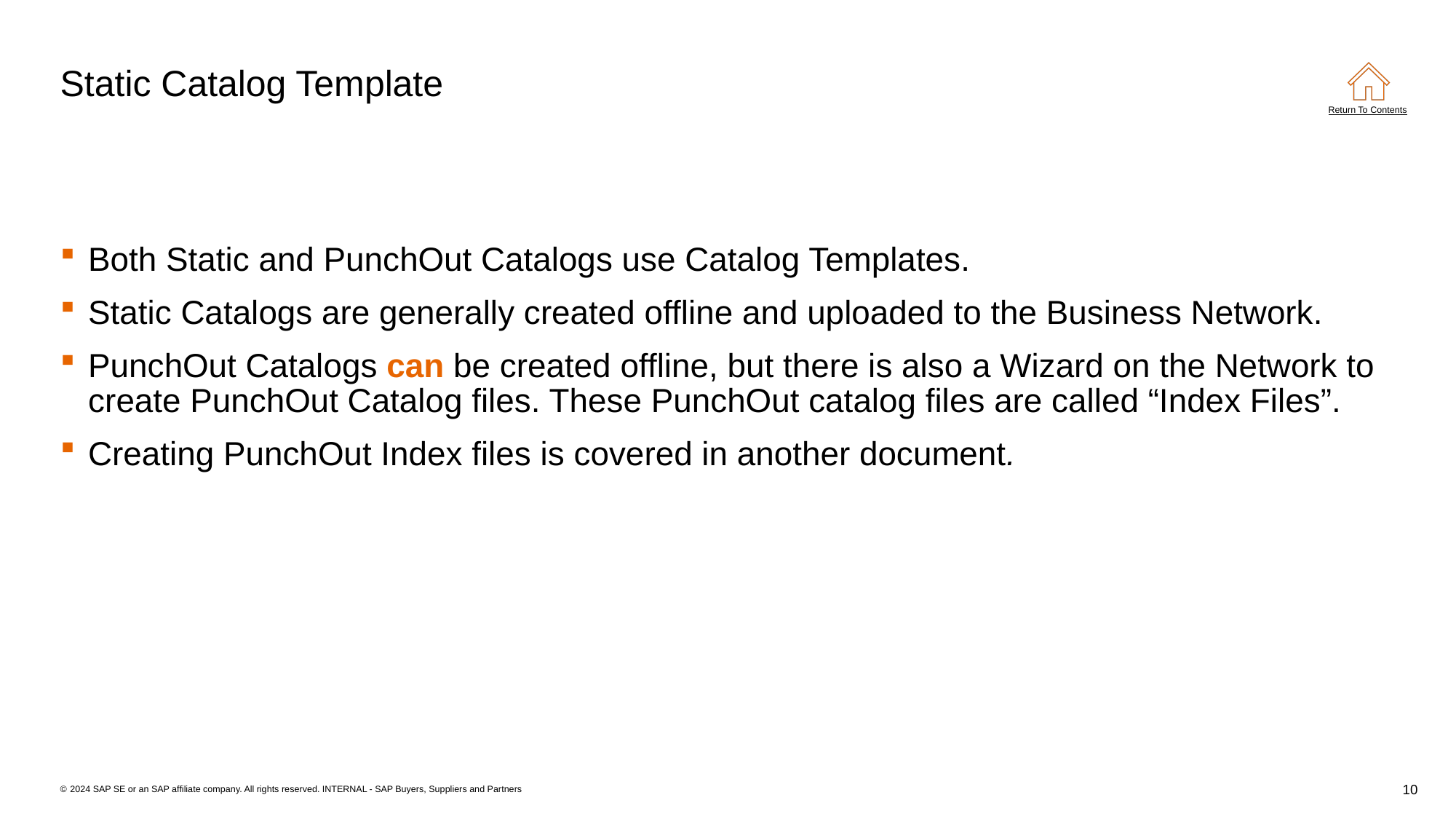

# Static Catalog Template
Both Static and PunchOut Catalogs use Catalog Templates.
Static Catalogs are generally created offline and uploaded to the Business Network.
PunchOut Catalogs can be created offline, but there is also a Wizard on the Network to create PunchOut Catalog files. These PunchOut catalog files are called “Index Files”.
Creating PunchOut Index files is covered in another document.